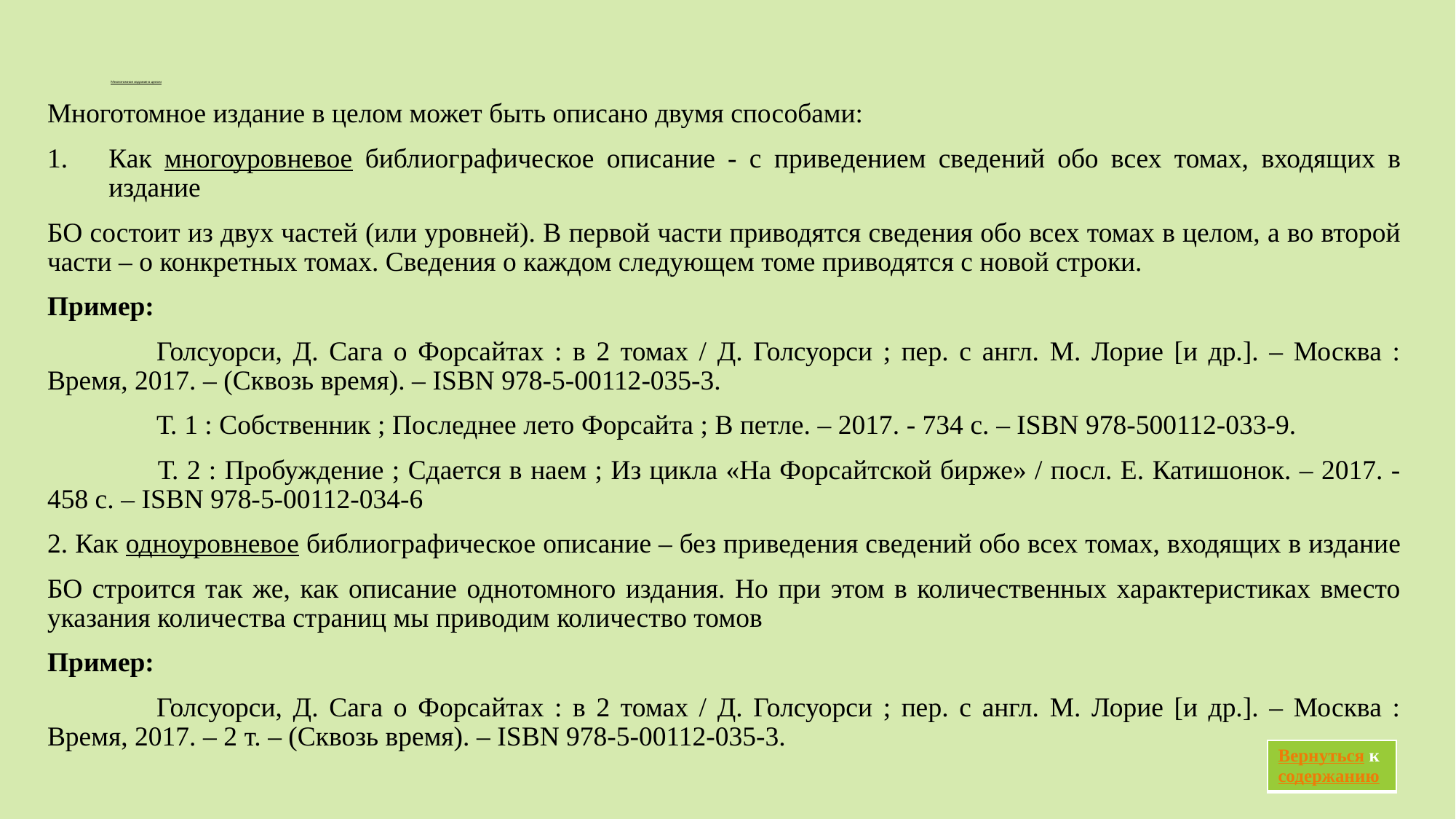

# Многотомное издание в целом
Многотомное издание в целом может быть описано двумя способами:
Как многоуровневое библиографическое описание - с приведением сведений обо всех томах, входящих в издание
БО состоит из двух частей (или уровней). В первой части приводятся сведения обо всех томах в целом, а во второй части – о конкретных томах. Сведения о каждом следующем томе приводятся с новой строки.
Пример:
	Голсуорси, Д. Сага о Форсайтах : в 2 томах / Д. Голсуорси ; пер. с англ. М. Лорие [и др.]. – Москва : Время, 2017. – (Сквозь время). – ISBN 978-5-00112-035-3.
	Т. 1 : Собственник ; Последнее лето Форсайта ; В петле. – 2017. - 734 с. – ISBN 978-500112-033-9.
 	Т. 2 : Пробуждение ; Сдается в наем ; Из цикла «На Форсайтской бирже» / посл. Е. Катишонок. – 2017. - 458 с. – ISBN 978-5-00112-034-6
2. Как одноуровневое библиографическое описание – без приведения сведений обо всех томах, входящих в издание
БО строится так же, как описание однотомного издания. Но при этом в количественных характеристиках вместо указания количества страниц мы приводим количество томов
Пример:
	Голсуорси, Д. Сага о Форсайтах : в 2 томах / Д. Голсуорси ; пер. с англ. М. Лорие [и др.]. – Москва : Время, 2017. – 2 т. – (Сквозь время). – ISBN 978-5-00112-035-3.
| Вернуться к содержанию |
| --- |